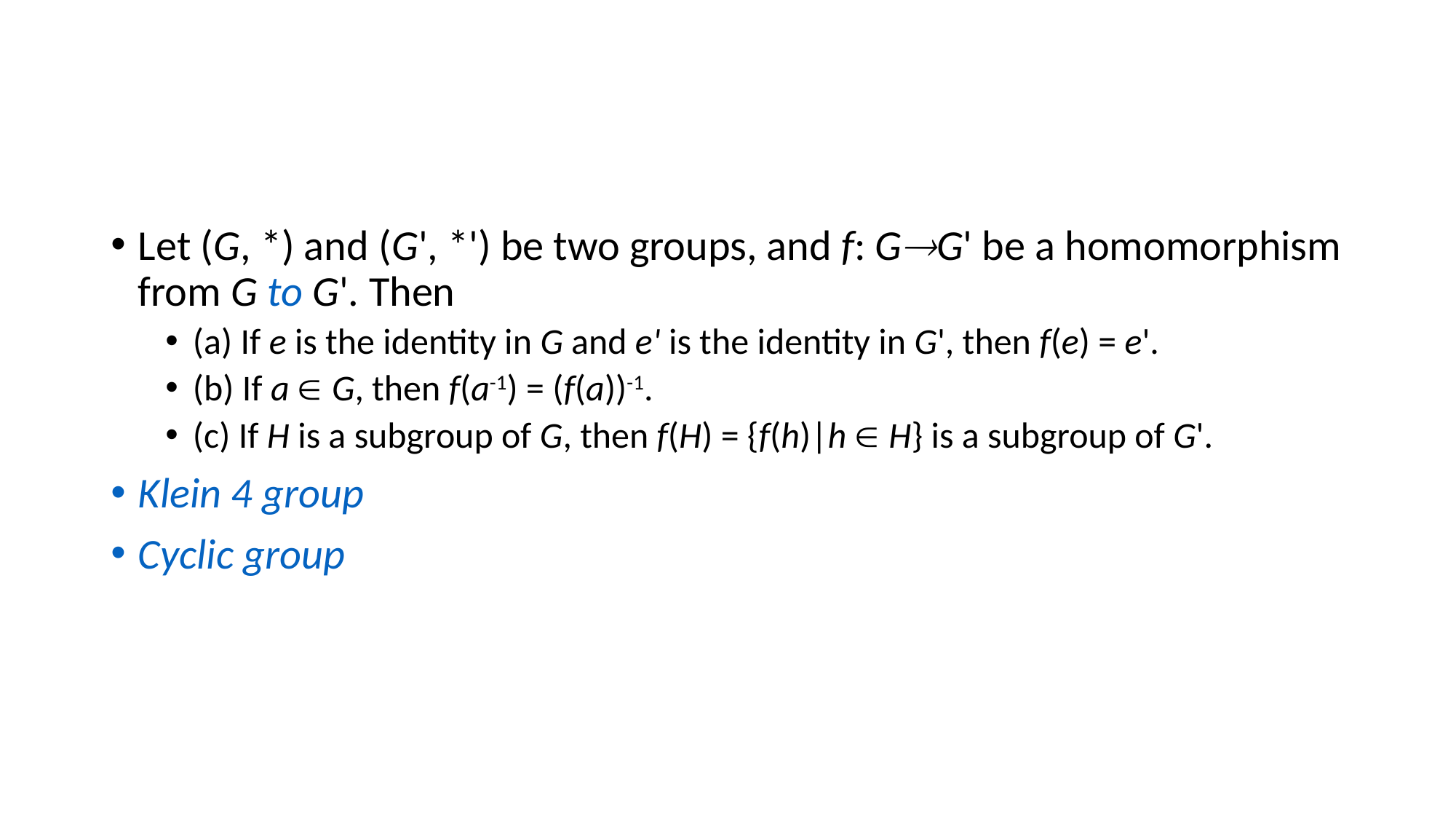

#
Let (G, *) and (G', *') be two groups, and f: G→G' be a homomorphism from G to G'. Then
(a) If e is the identity in G and e' is the identity in G', then f(e) = e'.
(b) If a ∈ G, then f(a-1) = (f(a))-1.
(c) If H is a subgroup of G, then f(H) = {f(h)|h ∈ H} is a subgroup of G'.
Klein 4 group
Cyclic group